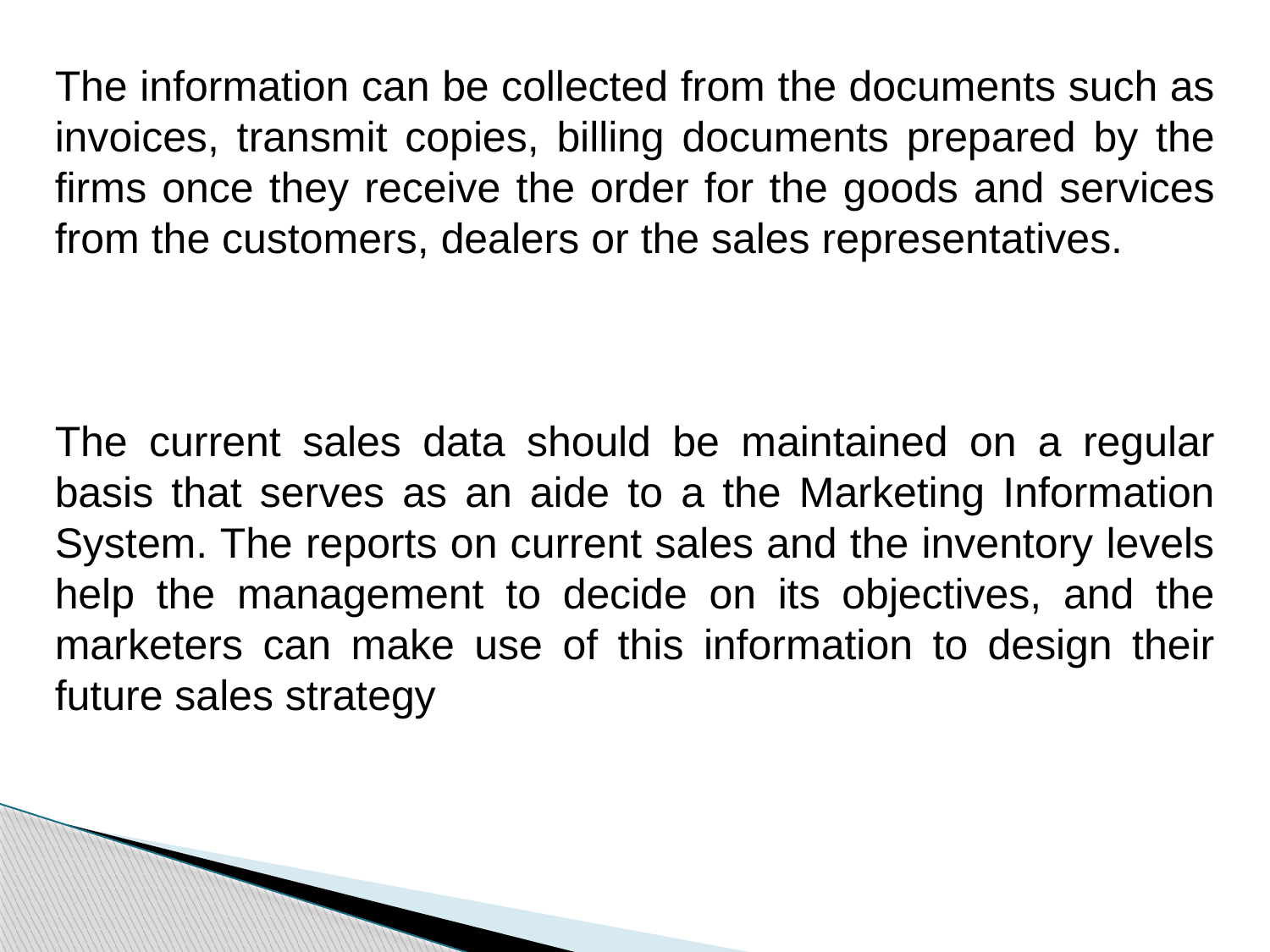

The information can be collected from the documents such as invoices, transmit copies, billing documents prepared by the firms once they receive the order for the goods and services from the customers, dealers or the sales representatives.

The current sales data should be maintained on a regular basis that serves as an aide to a the Marketing Information System. The reports on current sales and the inventory levels help the management to decide on its objectives, and the marketers can make use of this information to design their future sales strategy